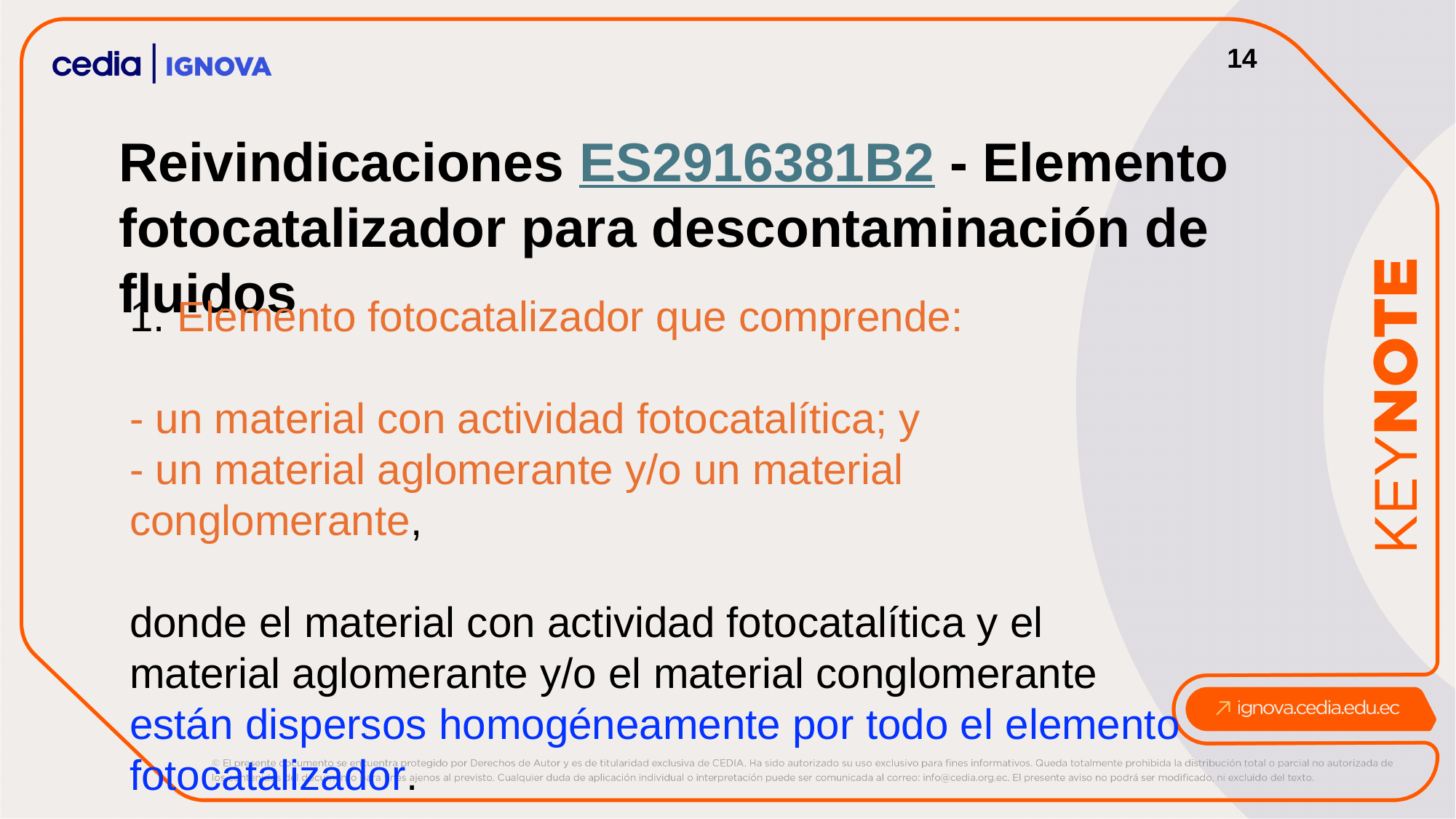

14
Reivindicaciones ES2916381B2 - Elemento fotocatalizador para descontaminación de fluidos
1. Elemento fotocatalizador que comprende:
- un material con actividad fotocatalítica; y
- un material aglomerante y/o un material conglomerante,
donde el material con actividad fotocatalítica y el material aglomerante y/o el material conglomerante están dispersos homogéneamente por todo el elemento fotocatalizador.